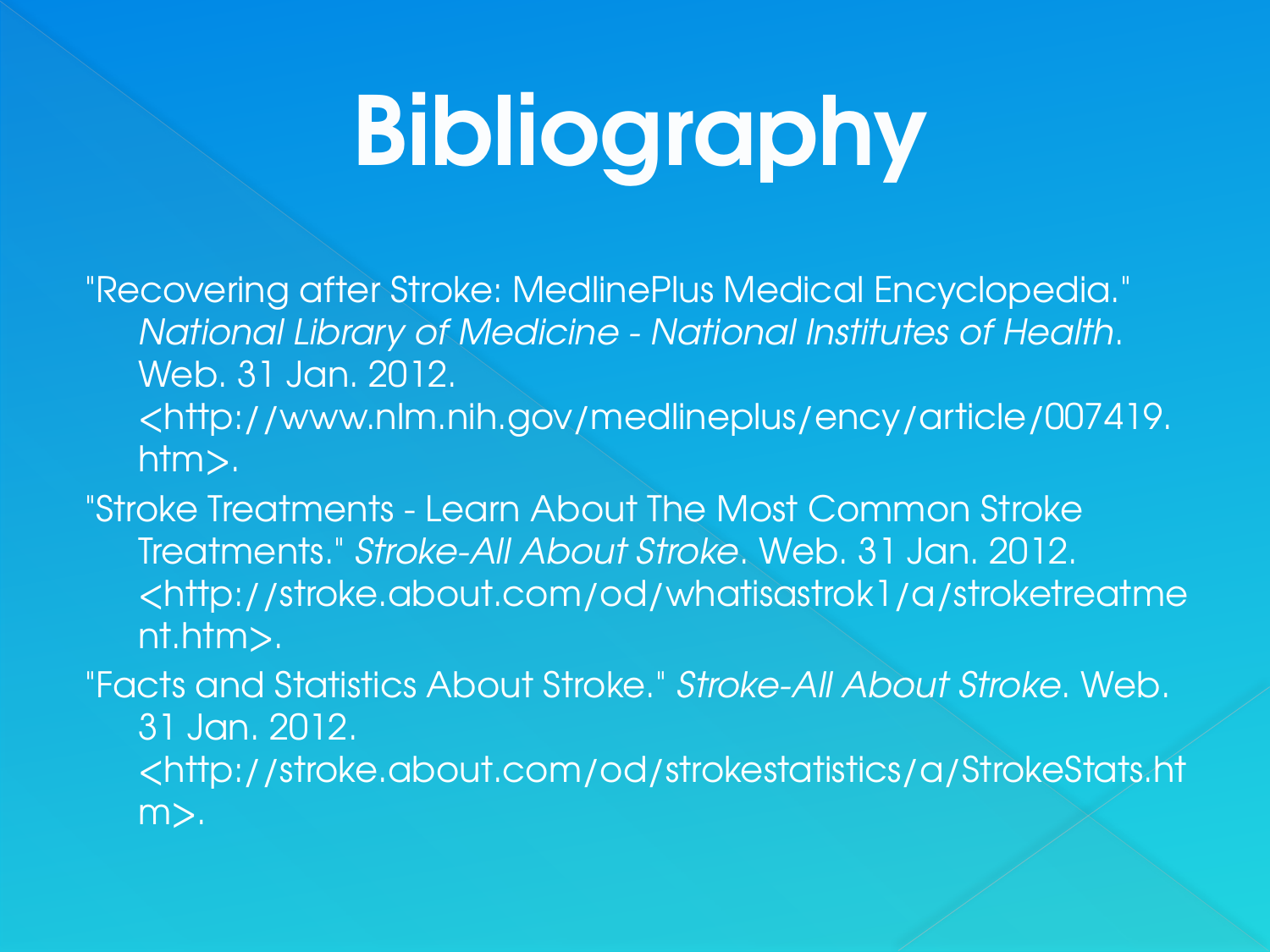

Bibliography
"Recovering after Stroke: MedlinePlus Medical Encyclopedia." National Library of Medicine - National Institutes of Health. Web. 31 Jan. 2012. <http://www.nlm.nih.gov/medlineplus/ency/article/007419.htm>.
"Stroke Treatments - Learn About The Most Common Stroke Treatments." Stroke-All About Stroke. Web. 31 Jan. 2012. <http://stroke.about.com/od/whatisastrok1/a/stroketreatment.htm>.
"Facts and Statistics About Stroke." Stroke-All About Stroke. Web. 31 Jan. 2012. <http://stroke.about.com/od/strokestatistics/a/StrokeStats.htm>.